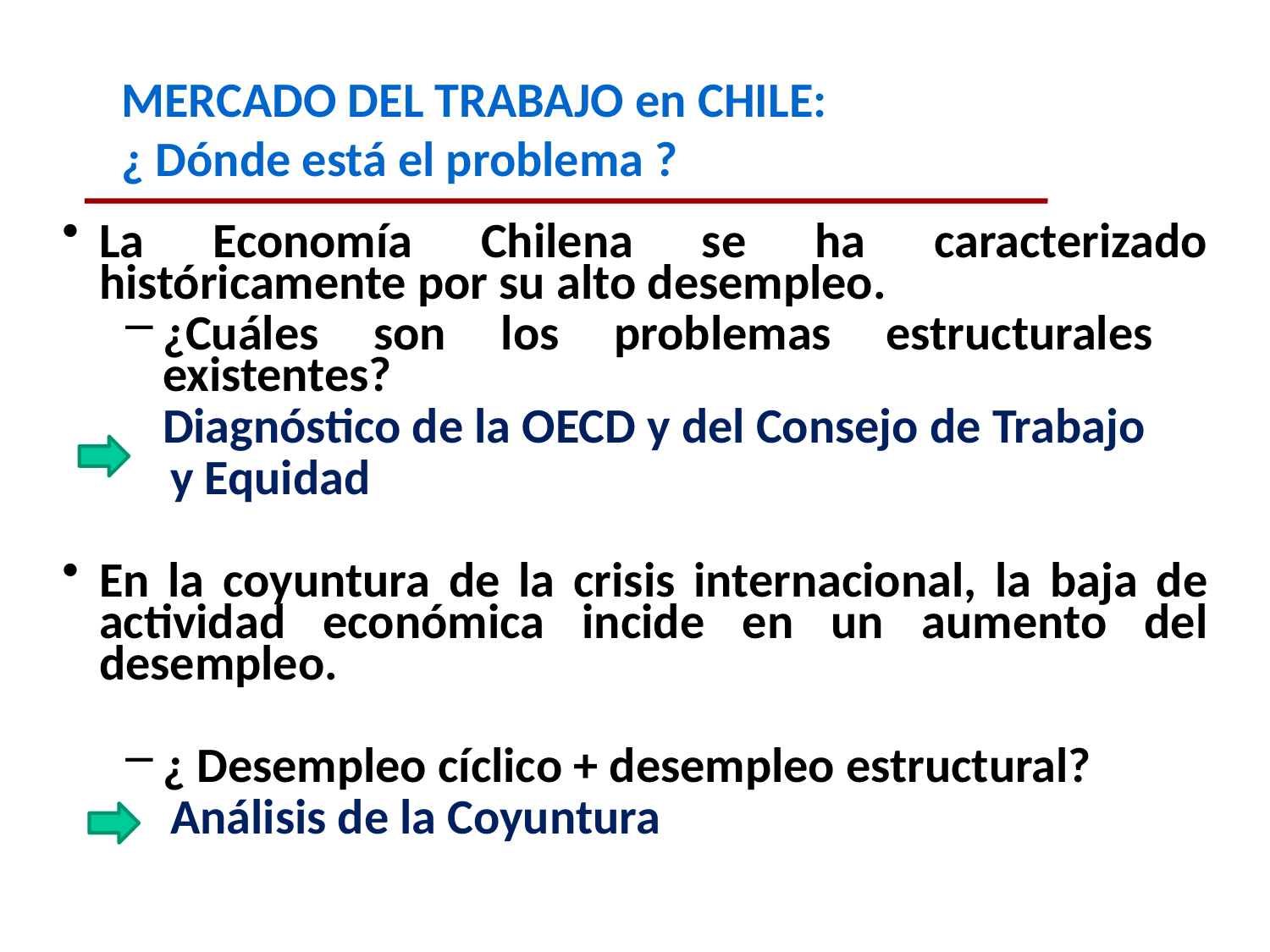

MERCADO DEL TRABAJO en CHILE:
¿ Dónde está el problema ?

La Economía Chilena se ha caracterizado históricamente por su alto desempleo.
¿Cuáles son los problemas estructurales  existentes?
	Diagnóstico de la OECD y del Consejo de Trabajo
    y Equidad

En la coyuntura de la crisis internacional, la baja de actividad económica incide en un aumento del desempleo.

¿ Desempleo cíclico + desempleo estructural?
    Análisis de la Coyuntura